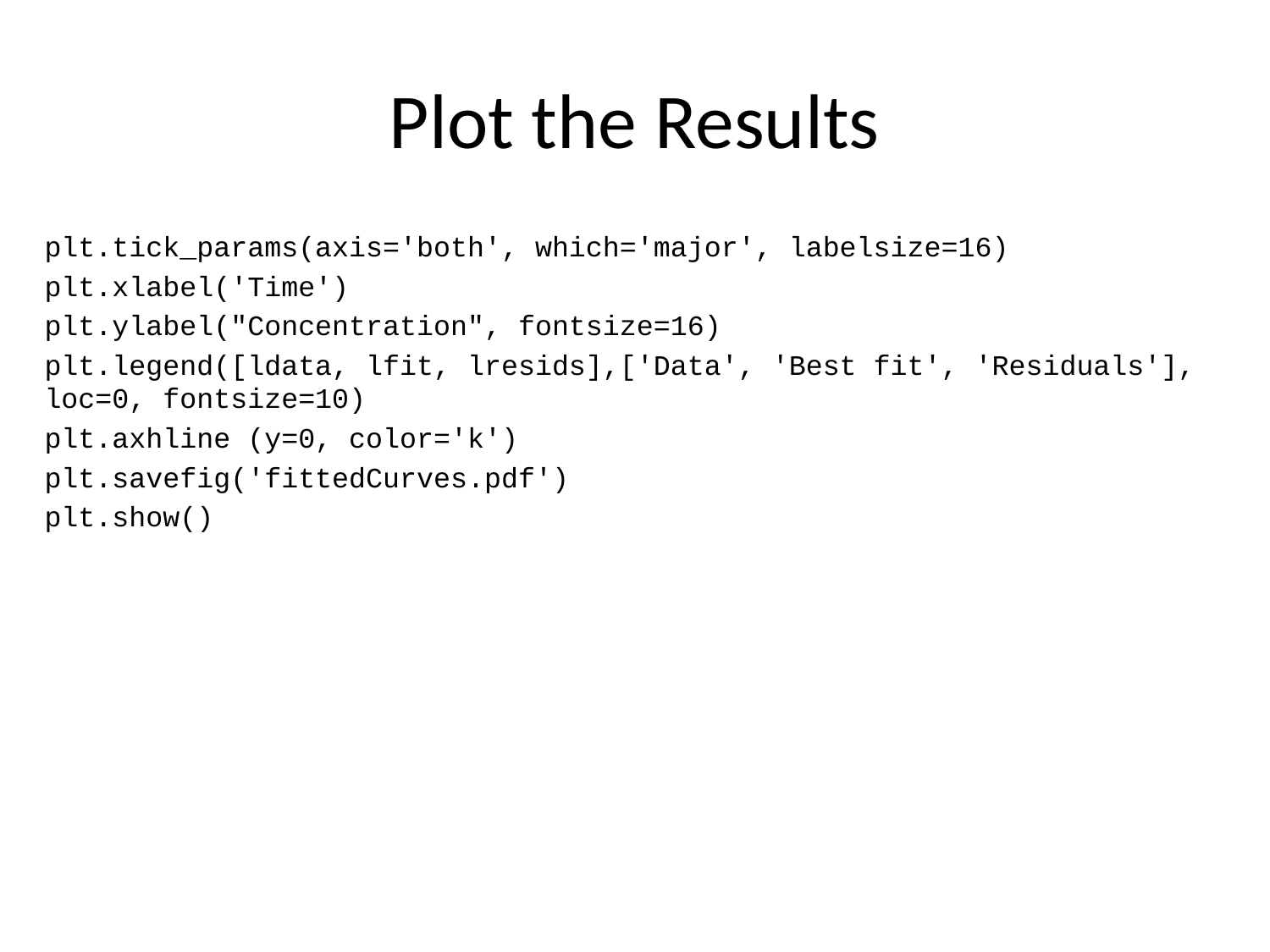

# Plot the Results
plt.tick_params(axis='both', which='major', labelsize=16)
plt.xlabel('Time')
plt.ylabel("Concentration", fontsize=16)
plt.legend([ldata, lfit, lresids],['Data', 'Best fit', 'Residuals'], loc=0, fontsize=10)
plt.axhline (y=0, color='k')
plt.savefig('fittedCurves.pdf')
plt.show()